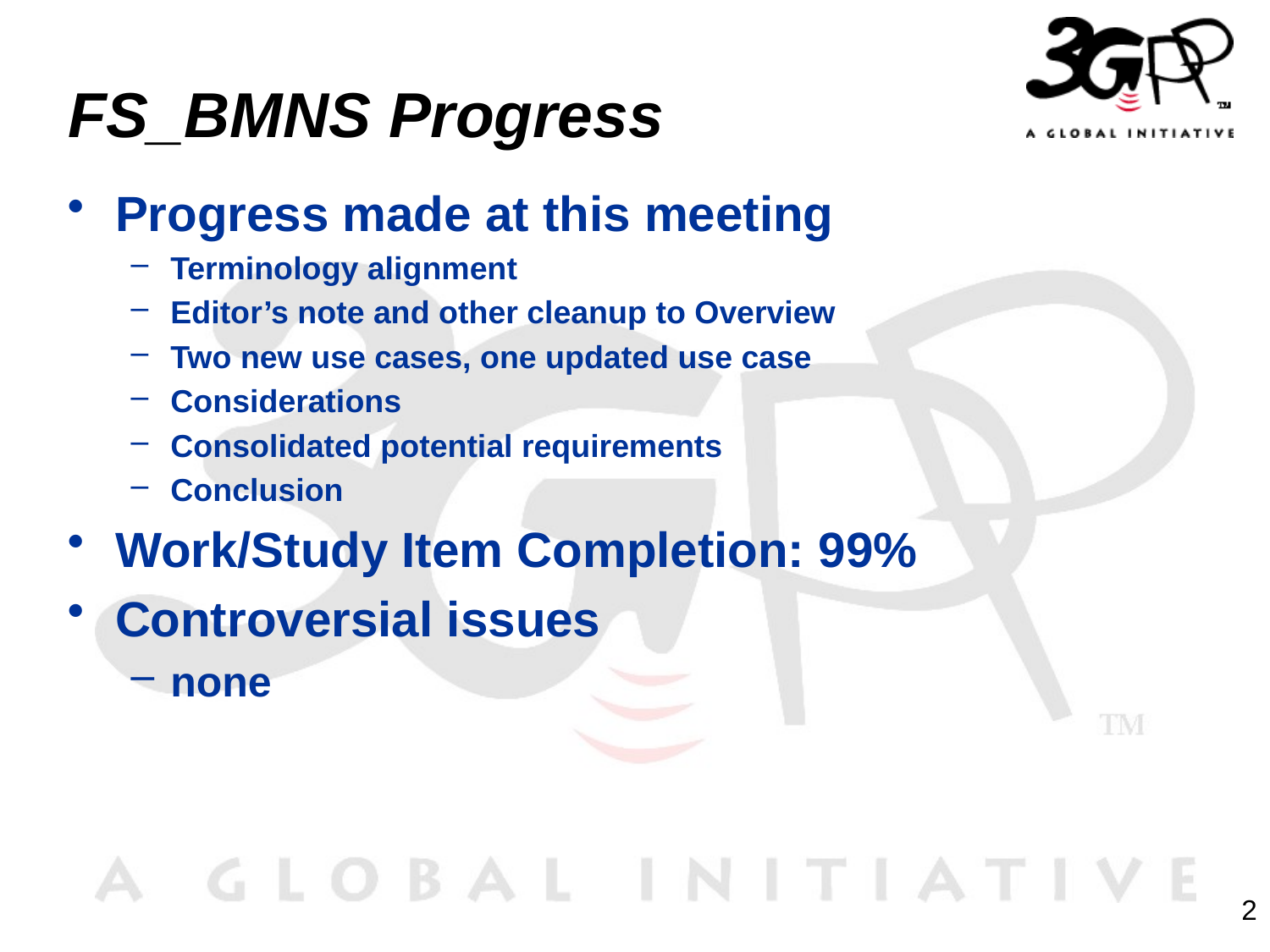

# FS_BMNS Progress
Progress made at this meeting
Terminology alignment
Editor’s note and other cleanup to Overview
Two new use cases, one updated use case
Considerations
Consolidated potential requirements
Conclusion
Work/Study Item Completion: 99%
Controversial issues
none
2